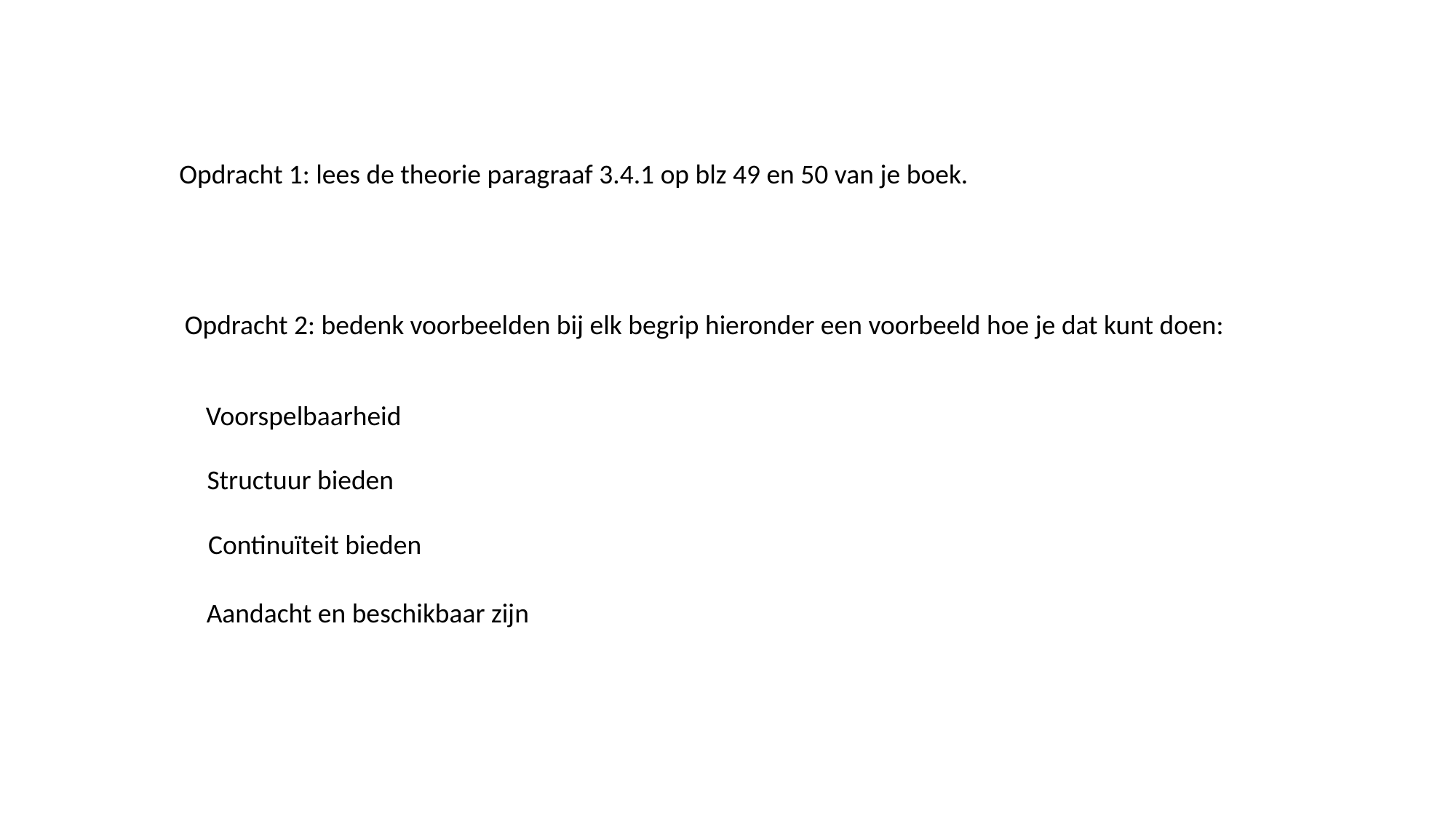

Opdracht 1: lees de theorie paragraaf 3.4.1 op blz 49 en 50 van je boek.
Opdracht 2: bedenk voorbeelden bij elk begrip hieronder een voorbeeld hoe je dat kunt doen:
Voorspelbaarheid
Structuur bieden
Continuïteit bieden
Aandacht en beschikbaar zijn